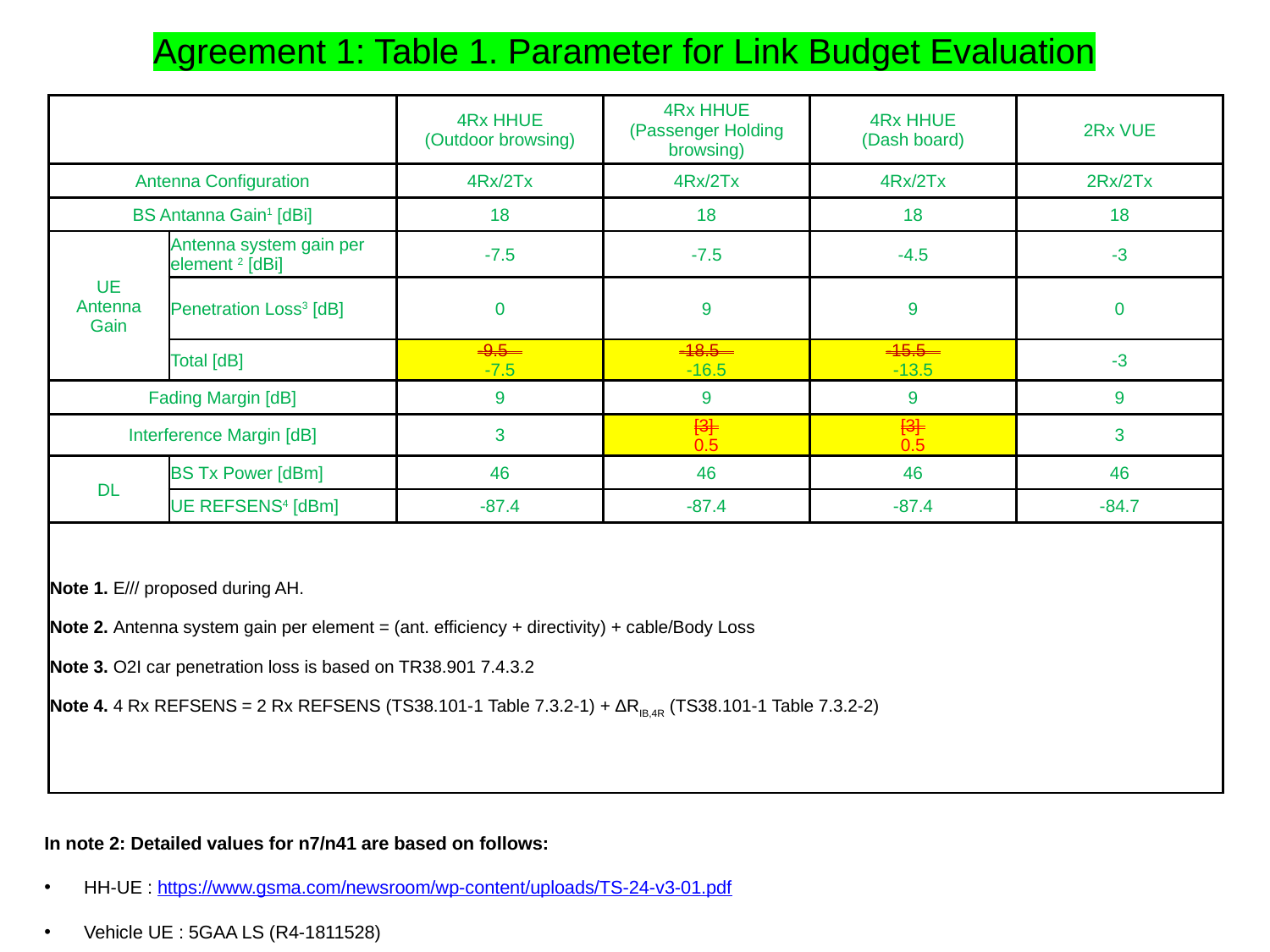

# Agreement 1: Table 1. Parameter for Link Budget Evaluation
|  |  | 4Rx HHUE (Outdoor browsing) | 4Rx HHUE (Passenger Holding browsing) | 4Rx HHUE (Dash board) | 2Rx VUE |
| --- | --- | --- | --- | --- | --- |
| Antenna Configuration |  | 4Rx/2Tx | 4Rx/2Tx | 4Rx/2Tx | 2Rx/2Tx |
| BS Antanna Gain1 [dBi] |  | 18 | 18 | 18 | 18 |
| UE Antenna Gain | Antenna system gain per element 2 [dBi] | -7.5 | -7.5 | -4.5 | -3 |
|  | Penetration Loss3 [dB] | 0 | 9 | 9 | 0 |
|  | Total [dB] | -9.5 -7.5 | -18.5 -16.5 | -15.5 -13.5 | -3 |
| Fading Margin [dB] |  | 9 | 9 | 9 | 9 |
| Interference Margin [dB] |  | 3 | [3] 0.5 | [3] 0.5 | 3 |
| DL | BS Tx Power [dBm] | 46 | 46 | 46 | 46 |
|  | UE REFSENS4 [dBm] | -87.4 | -87.4 | -87.4 | -84.7 |
| Note 1. E/// proposed during AH. Note 2. Antenna system gain per element = (ant. efficiency + directivity) + cable/Body Loss Note 3. O2I car penetration loss is based on TR38.901 7.4.3.2 Note 4. 4 Rx REFSENS = 2 Rx REFSENS (TS38.101-1 Table 7.3.2-1) + ΔRIB,4R (TS38.101-1 Table 7.3.2-2) |  |  |  |  |  |
In note 2: Detailed values for n7/n41 are based on follows:

HH-UE : https://www.gsma.com/newsroom/wp-content/uploads/TS-24-v3-01.pdf

Vehicle UE : 5GAA LS (R4-1811528)